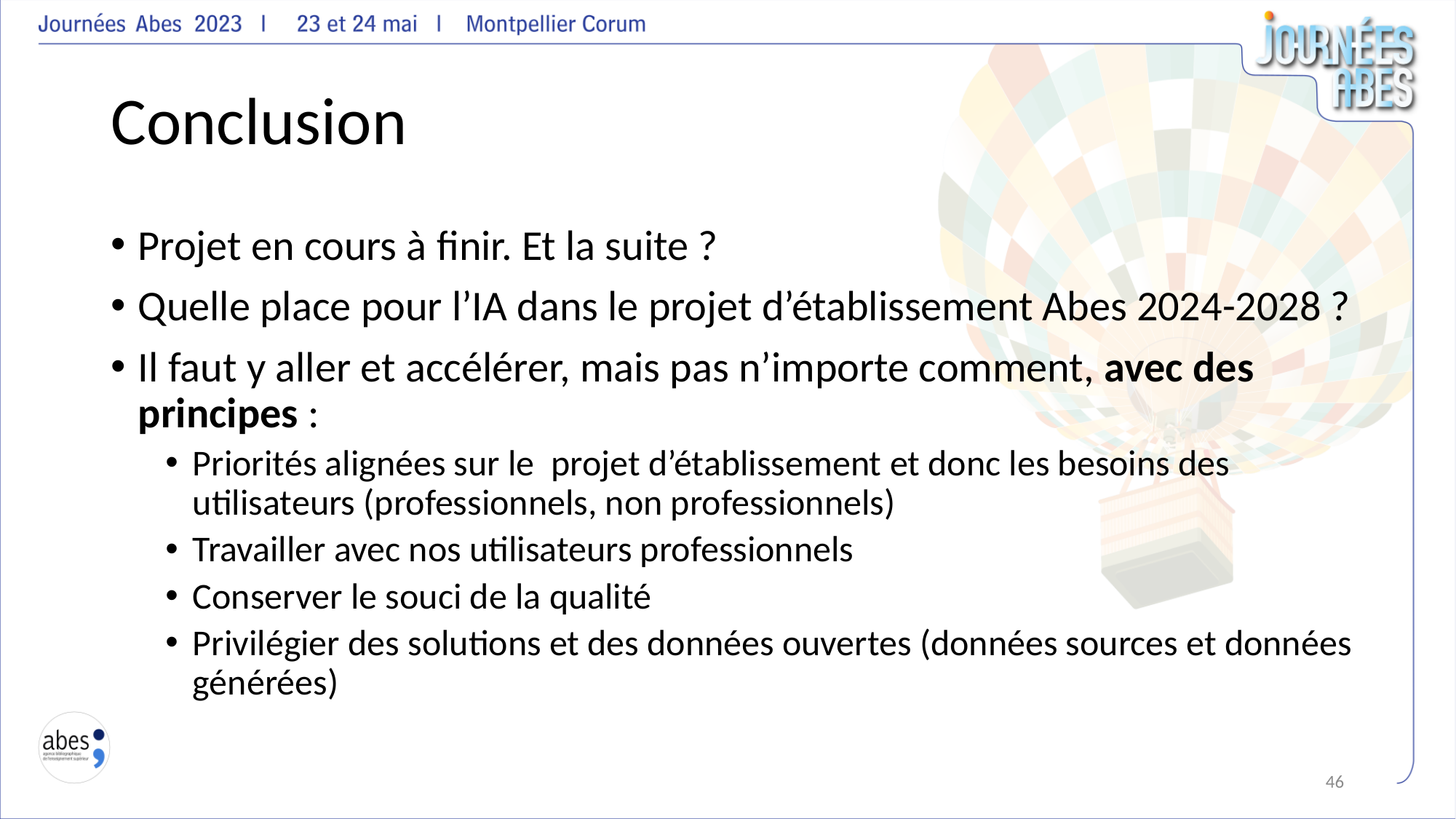

# Conclusion
Projet en cours à finir. Et la suite ?
Quelle place pour l’IA dans le projet d’établissement Abes 2024-2028 ?
Il faut y aller et accélérer, mais pas n’importe comment, avec des principes :
Priorités alignées sur le  projet d’établissement et donc les besoins des utilisateurs (professionnels, non professionnels)
Travailler avec nos utilisateurs professionnels
Conserver le souci de la qualité
Privilégier des solutions et des données ouvertes (données sources et données générées)
46